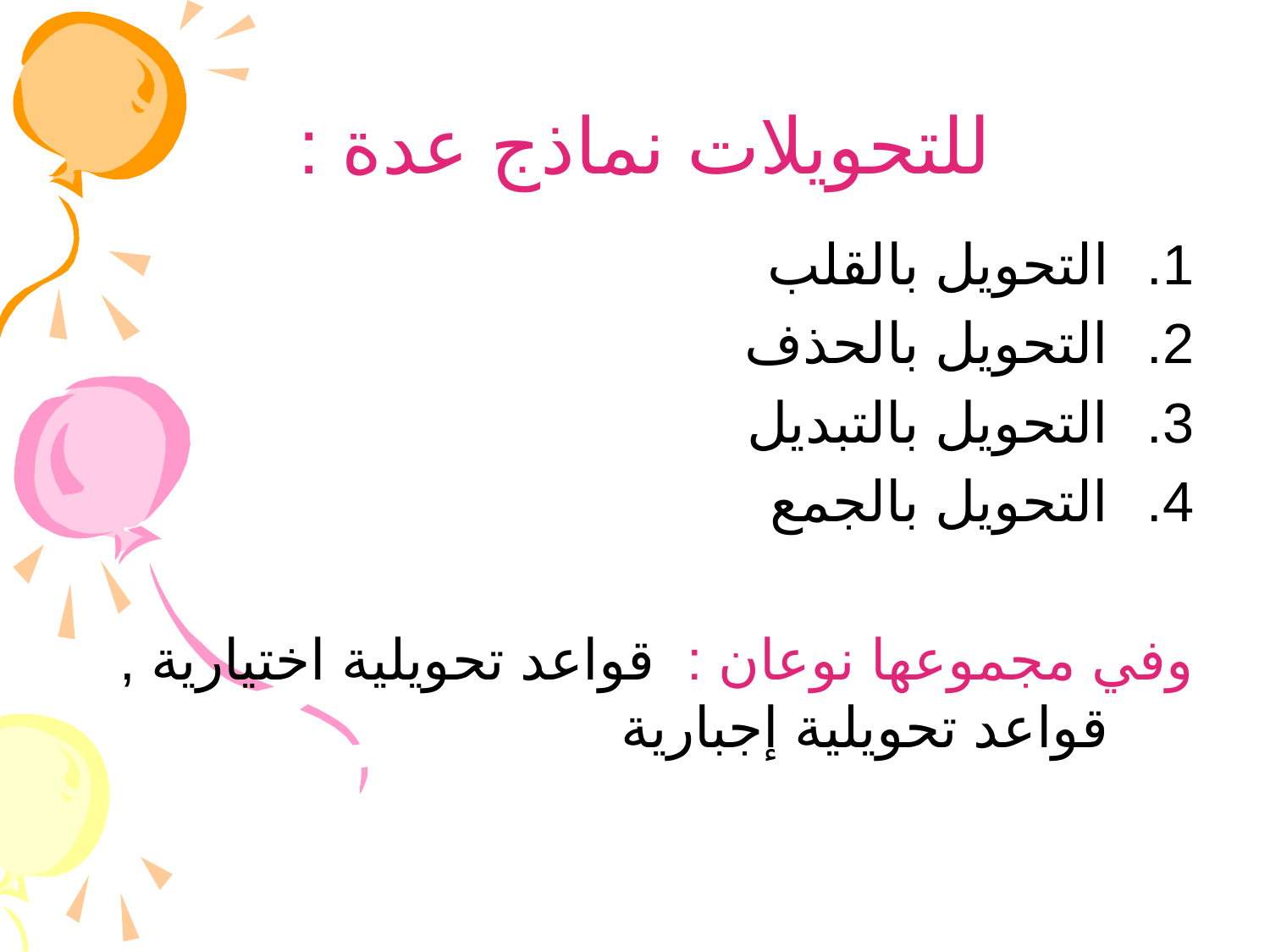

# للتحويلات نماذج عدة :
التحويل بالقلب
التحويل بالحذف
التحويل بالتبديل
التحويل بالجمع

وفي مجموعها نوعان :  قواعد تحويلية اختيارية , قواعد تحويلية إجبارية